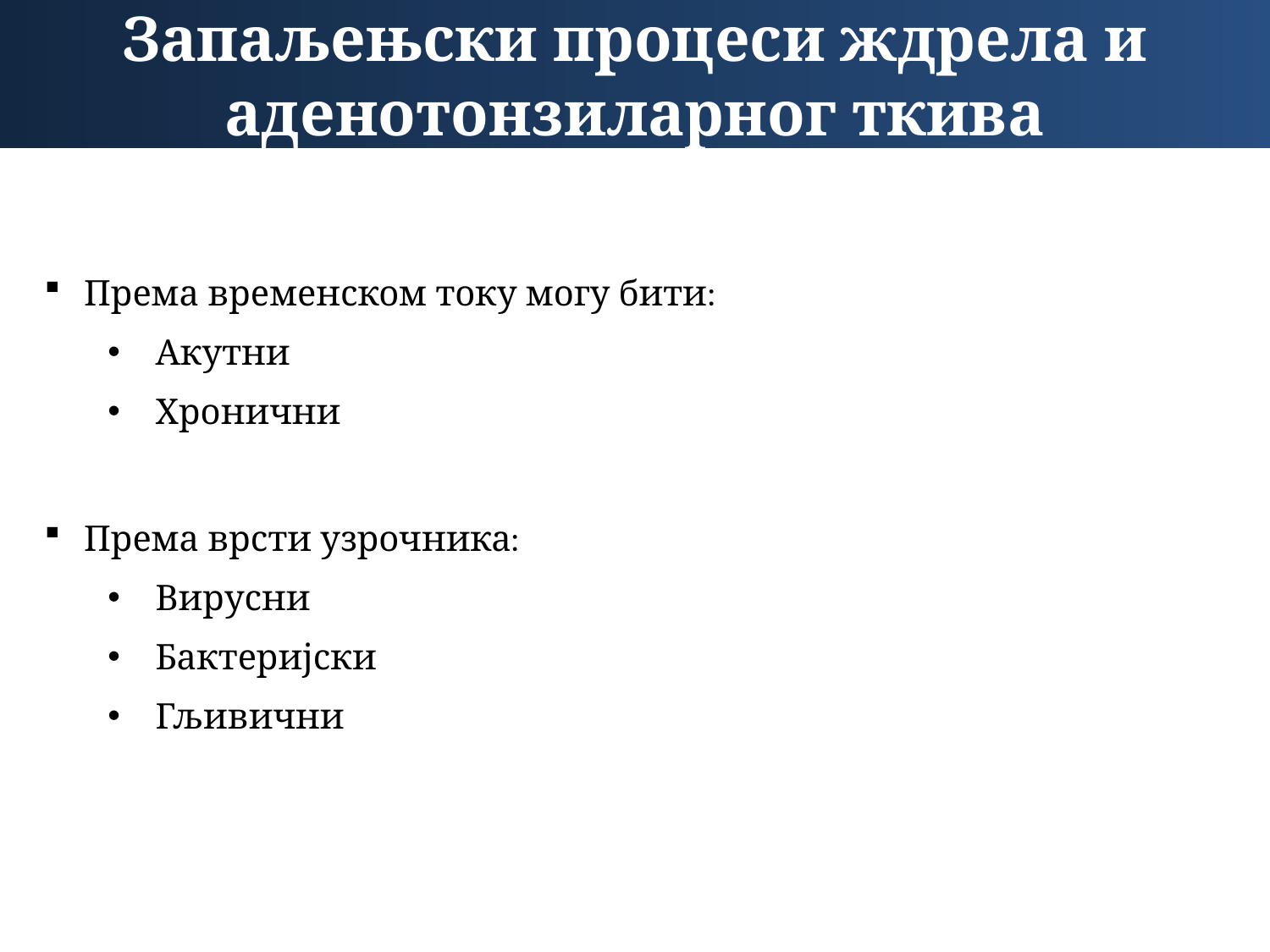

Запаљењски процеси ждрела и аденотонзиларног ткива

Према временском току могу бити:

Акутни

Хронични

Према врсти узрочника:

Вирусни

Бактеријски

Гљивични